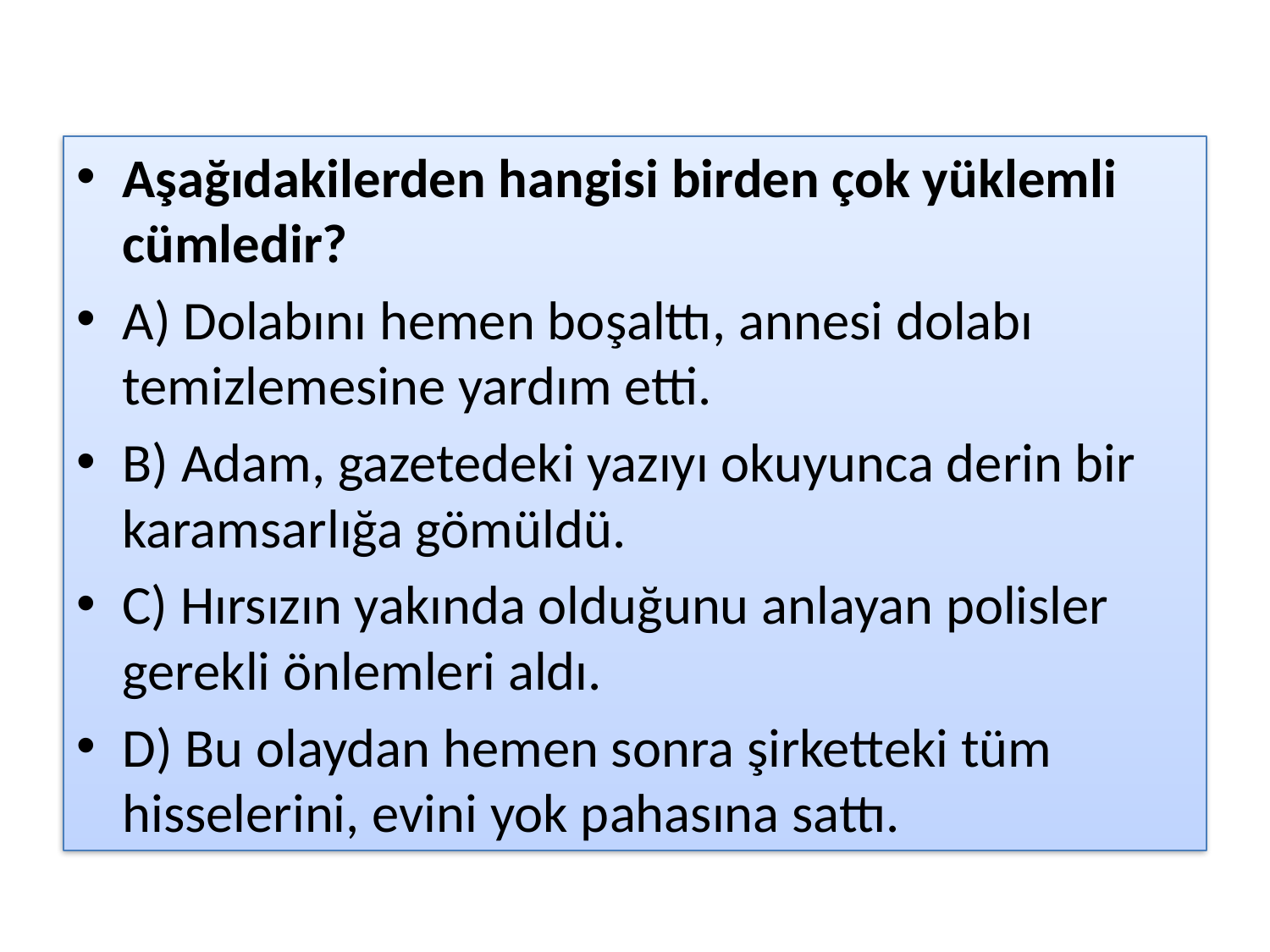

#
Aşağıdakilerden hangisi birden çok yüklemli cümledir?
A) Dolabını hemen boşalttı, annesi dolabı temizlemesine yardım etti.
B) Adam, gazetedeki yazıyı okuyunca derin bir karamsarlığa gömüldü.
C) Hırsızın yakında olduğunu anlayan polisler gerekli önlemleri aldı.
D) Bu olaydan hemen sonra şirketteki tüm hisselerini, evini yok pahasına sattı.